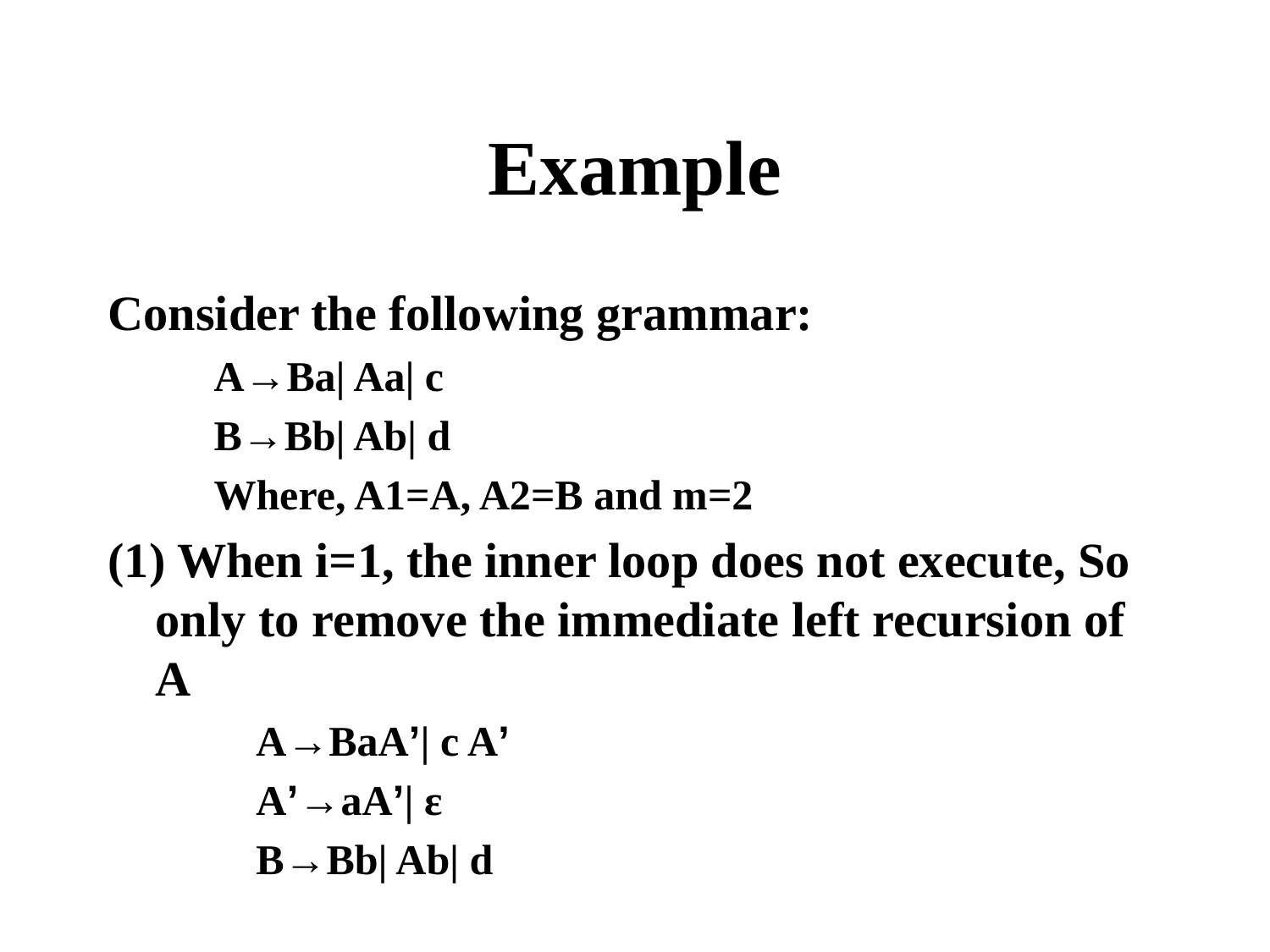

# Example
Consider the following grammar:
    A→Ba| Aa| c
    B→Bb| Ab| d
    Where, A1=A, A2=B and m=2
(1) When i=1, the inner loop does not execute, So only to remove the immediate left recursion of A
        A→BaA’| c A’
        A’→aA’| ε
        B→Bb| Ab| d